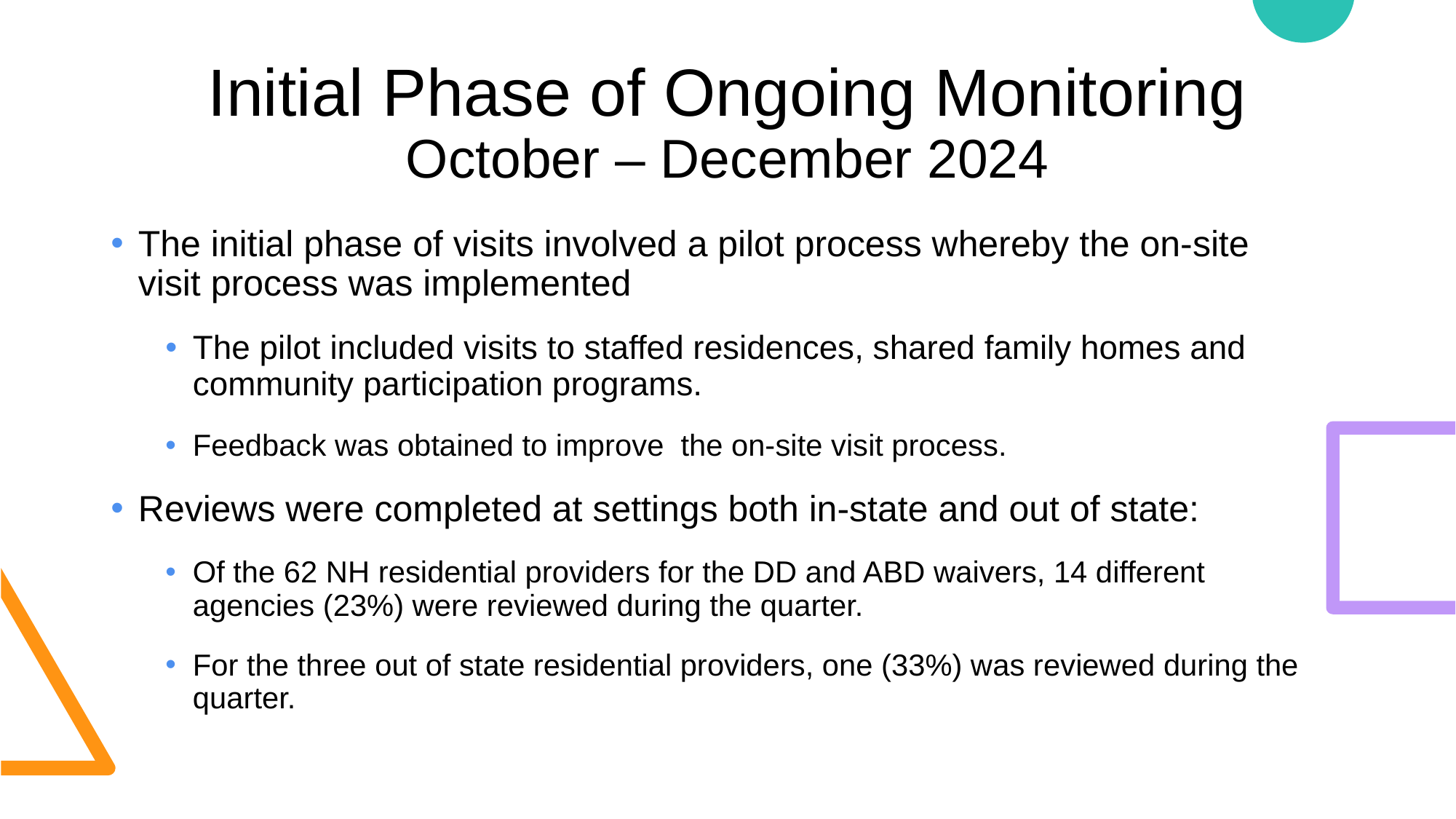

# Initial Phase of Ongoing Monitoring October – December 2024
The initial phase of visits involved a pilot process whereby the on-site visit process was implemented
The pilot included visits to staffed residences, shared family homes and community participation programs.
Feedback was obtained to improve  the on-site visit process.
Reviews were completed at settings both in-state and out of state:
Of the 62 NH residential providers for the DD and ABD waivers, 14 different agencies (23%) were reviewed during the quarter.
For the three out of state residential providers, one (33%) was reviewed during the quarter.